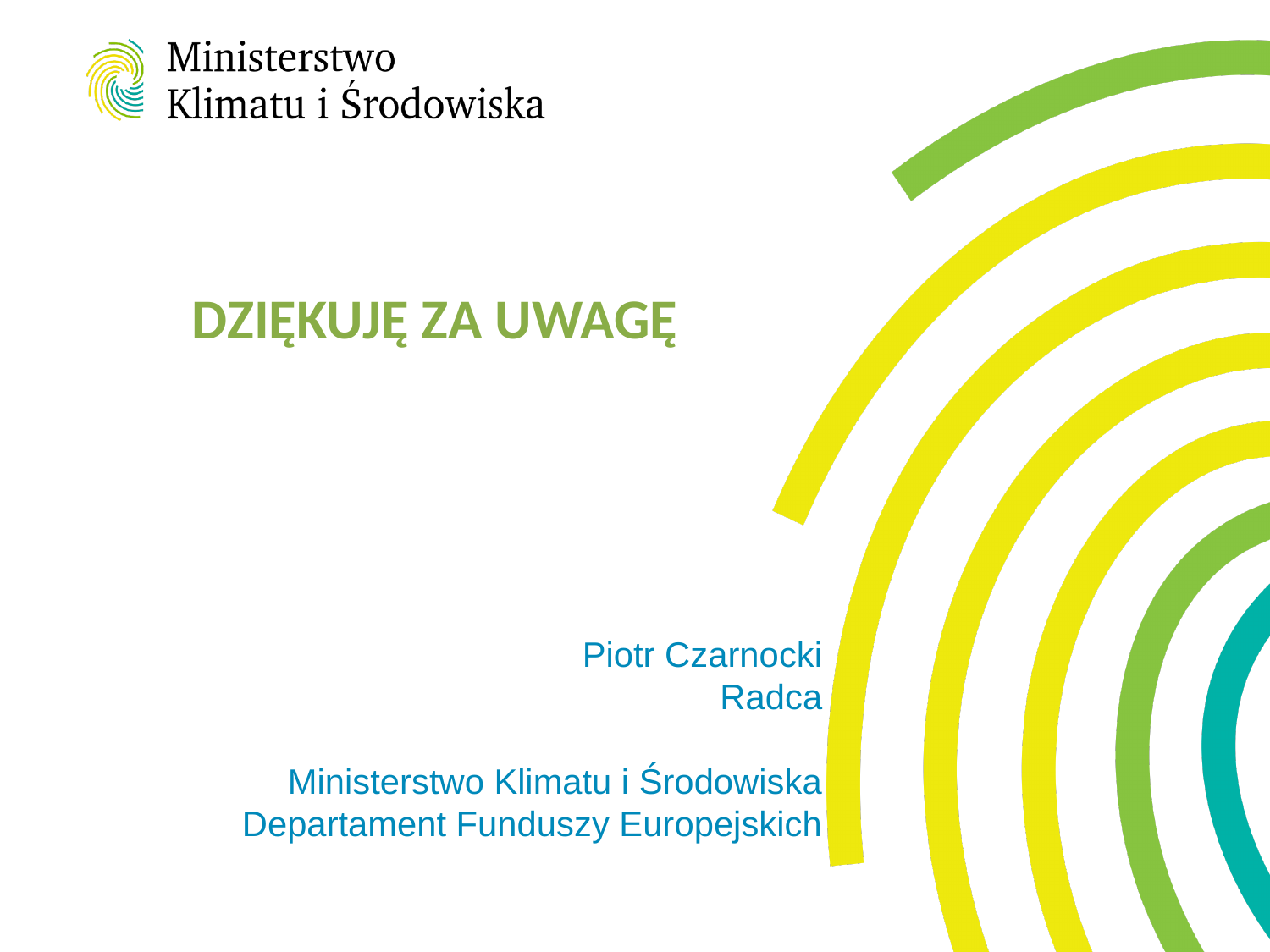

# Dziękuję za uwagę
Piotr Czarnocki
Radca

Ministerstwo Klimatu i Środowiska
Departament Funduszy Europejskich